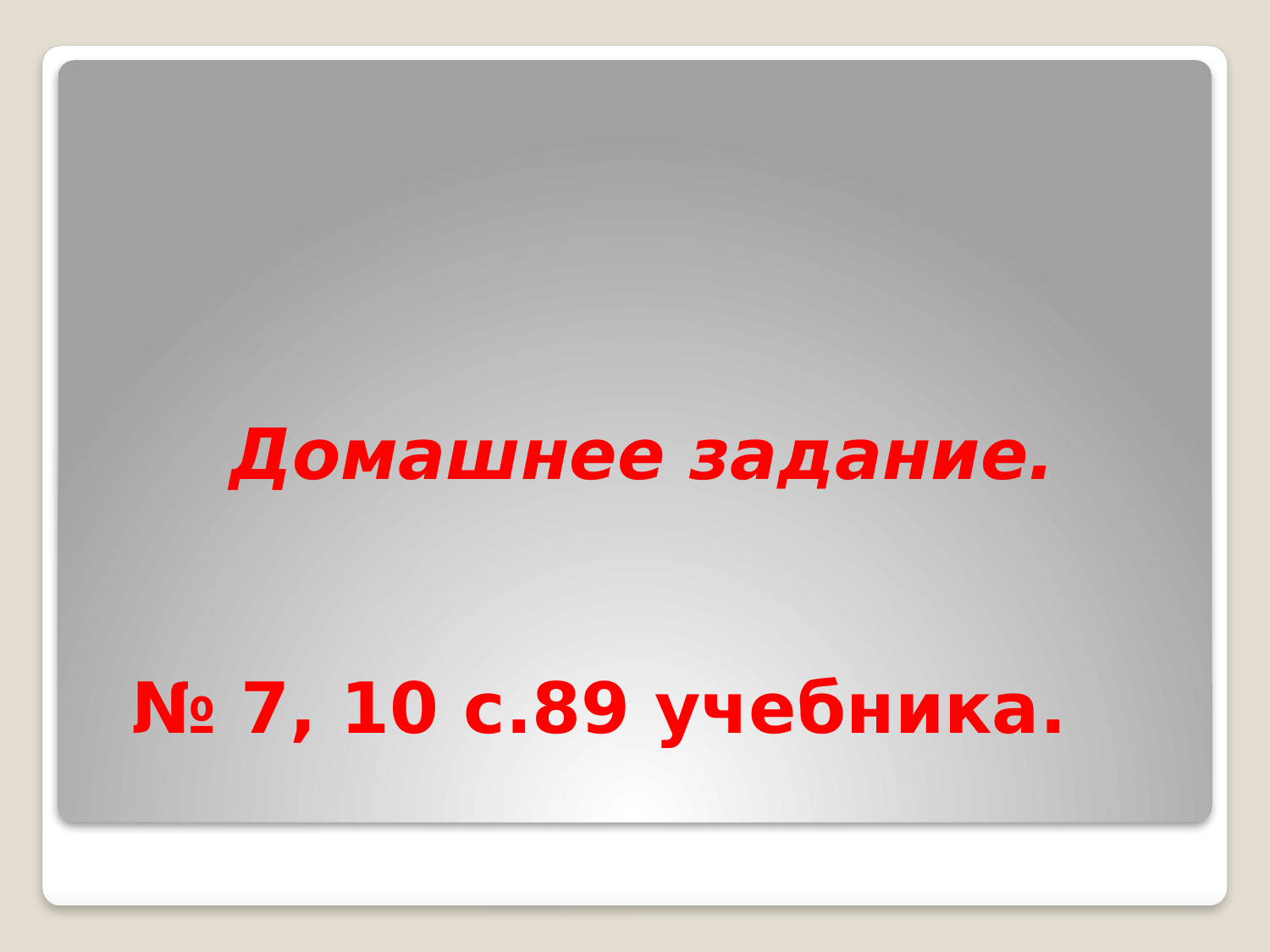

# Домашнее задание. № 7, 10 с.89 учебника.